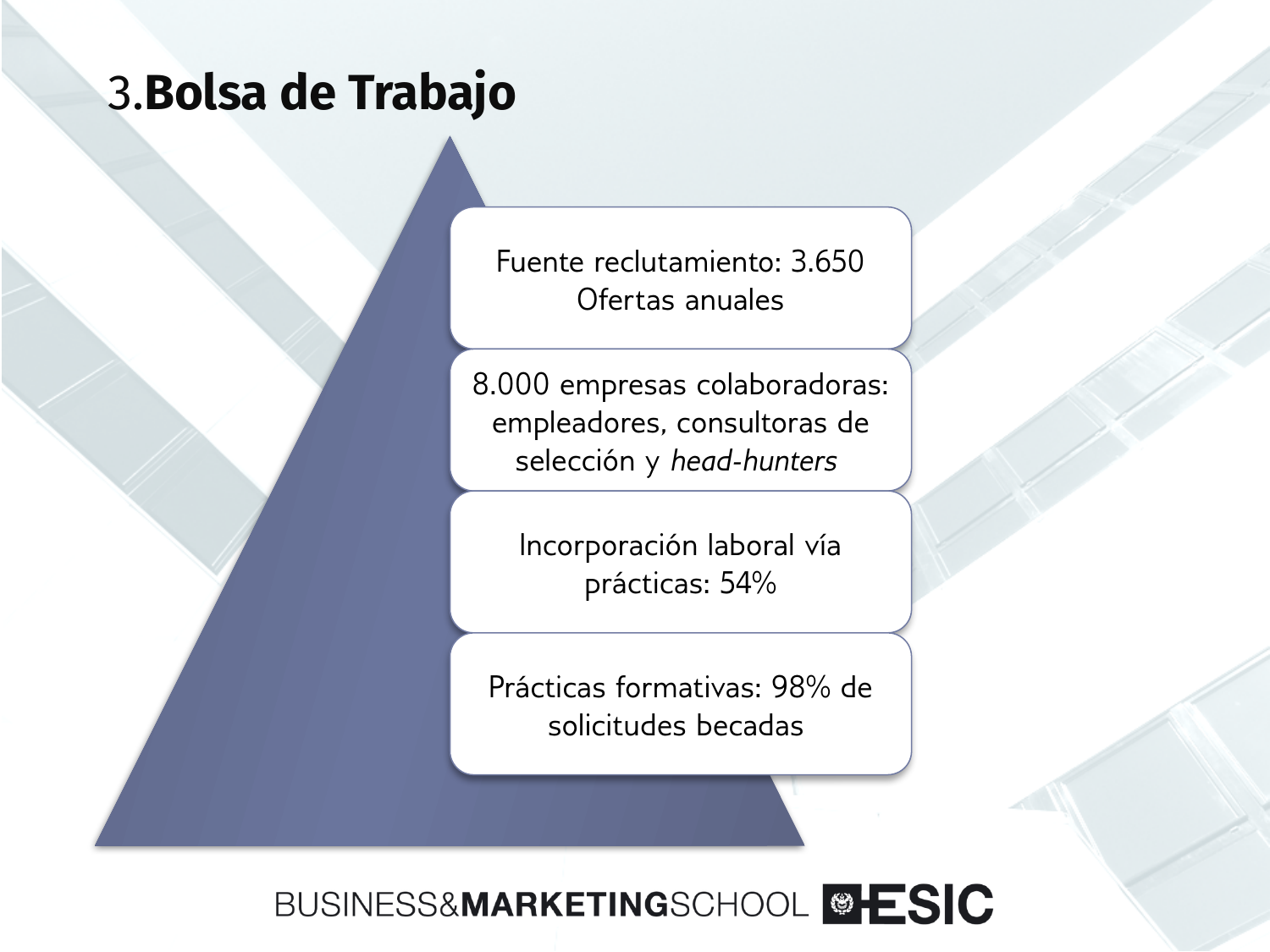

3.Bolsa de Trabajo
Fuente reclutamiento: 3.650 Ofertas anuales
8.000 empresas colaboradoras: empleadores, consultoras de selección y head-hunters
Incorporación laboral vía prácticas: 54%
Prácticas formativas: 98% de solicitudes becadas